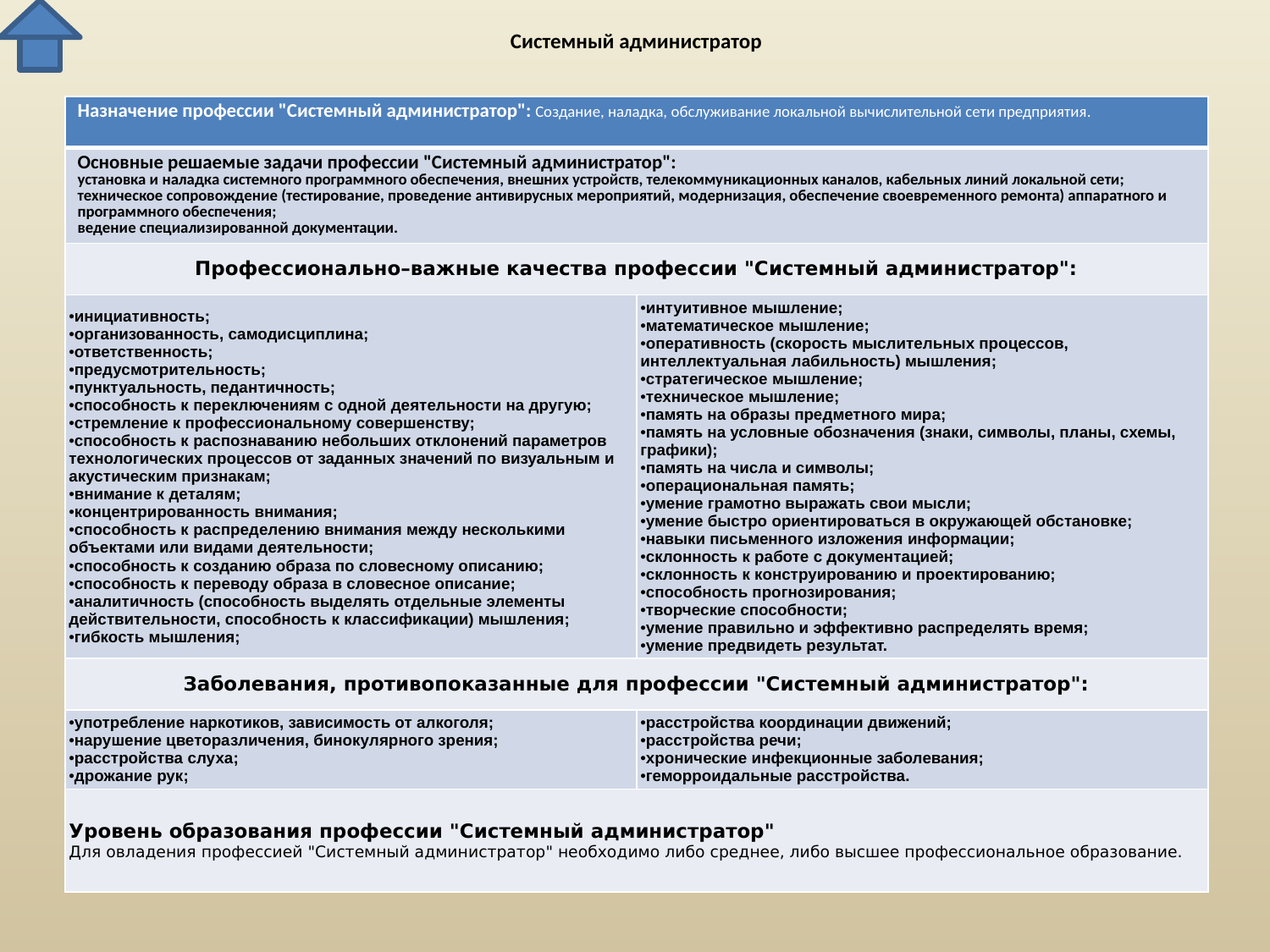

# Системный администратор
| Назначение профессии "Системный администратор": Создание, наладка, обслуживание локальной вычислительной сети предприятия. |  |
| --- | --- |
| Основные решаемые задачи профессии "Системный администратор": установка и наладка системного программного обеспечения, внешних устройств, телекоммуникационных каналов, кабельных линий локальной сети; техническое сопровождение (тестирование, проведение антивирусных мероприятий, модернизация, обеспечение своевременного ремонта) аппаратного и программного обеспечения; ведение специализированной документации. |  |
| Профессионально–важные качества профессии "Системный администратор": |  |
| инициативность; организованность, самодисциплина; ответственность; предусмотрительность; пунктуальность, педантичность; способность к переключениям с одной деятельности на другую; стремление к профессиональному совершенству; способность к распознаванию небольших отклонений параметров технологических процессов от заданных значений по визуальным и акустическим признакам; внимание к деталям; концентрированность внимания; способность к распределению внимания между несколькими объектами или видами деятельности; способность к созданию образа по словесному описанию; способность к переводу образа в словесное описание; аналитичность (способность выделять отдельные элементы действительности, способность к классификации) мышления; гибкость мышления; | интуитивное мышление; математическое мышление; оперативность (скорость мыслительных процессов, интеллектуальная лабильность) мышления; стратегическое мышление; техническое мышление; память на образы предметного мира; память на условные обозначения (знаки, символы, планы, схемы, графики); память на числа и символы; операциональная память; умение грамотно выражать свои мысли; умение быстро ориентироваться в окружающей обстановке; навыки письменного изложения информации; склонность к работе с документацией; склонность к конструированию и проектированию; способность прогнозирования; творческие способности; умение правильно и эффективно распределять время; умение предвидеть результат. |
| Заболевания, противопоказанные для профессии "Системный администратор": |  |
| употребление наркотиков, зависимость от алкоголя; нарушение цветоразличения, бинокулярного зрения; расстройства слуха; дрожание рук; | расстройства координации движений; расстройства речи; хронические инфекционные заболевания; геморроидальные расстройства. |
| Уровень образования профессии "Системный администратор" Для овладения профессией "Системный администратор" необходимо либо среднее, либо высшее профессиональное образование. |  |